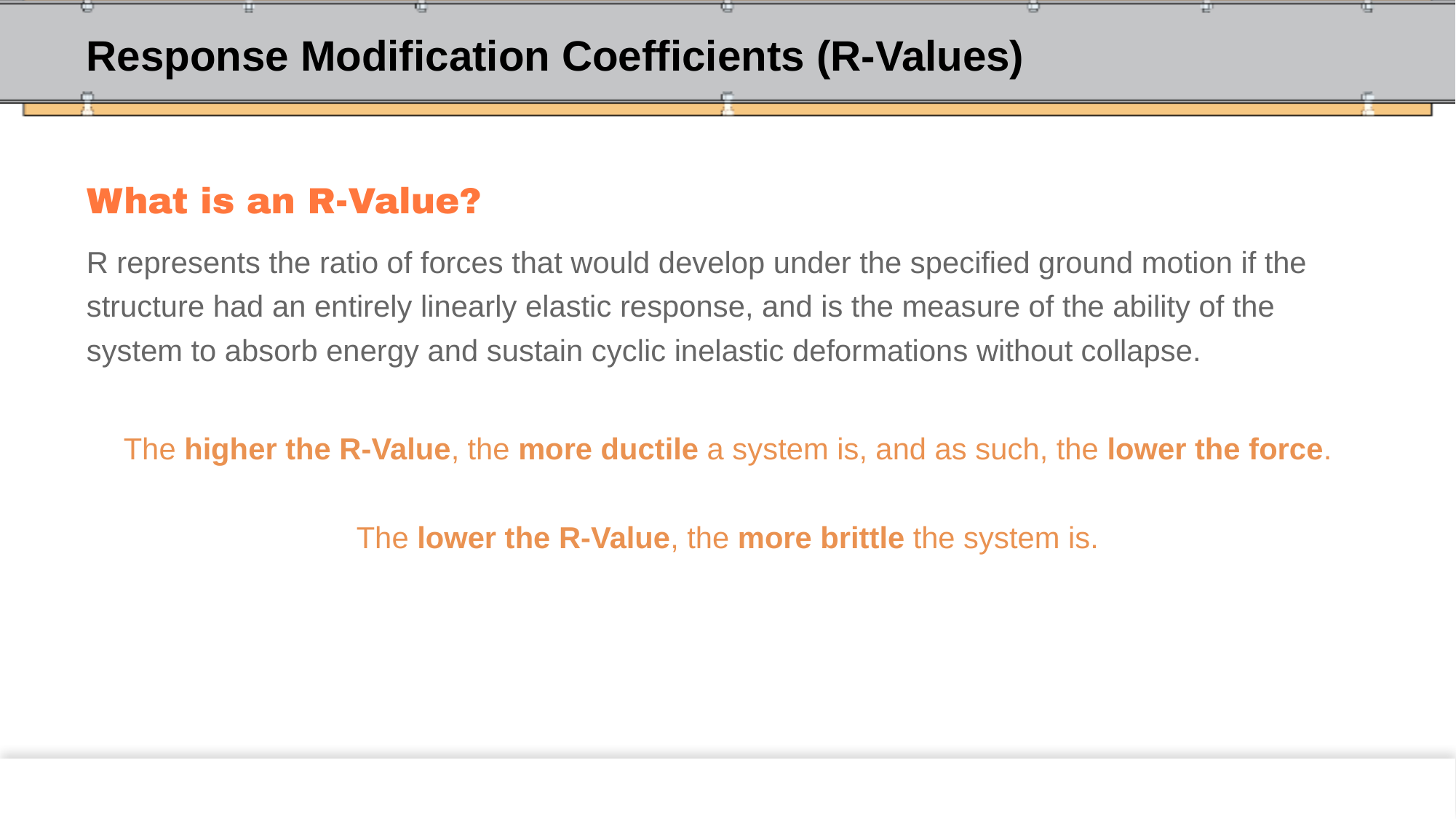

# Response Modification Coefficients (R-Values)
What is an R-Value?
R represents the ratio of forces that would develop under the specified ground motion if the structure had an entirely linearly elastic response, and is the measure of the ability of the system to absorb energy and sustain cyclic inelastic deformations without collapse.
The higher the R-Value, the more ductile a system is, and as such, the lower the force.
The lower the R-Value, the more brittle the system is.